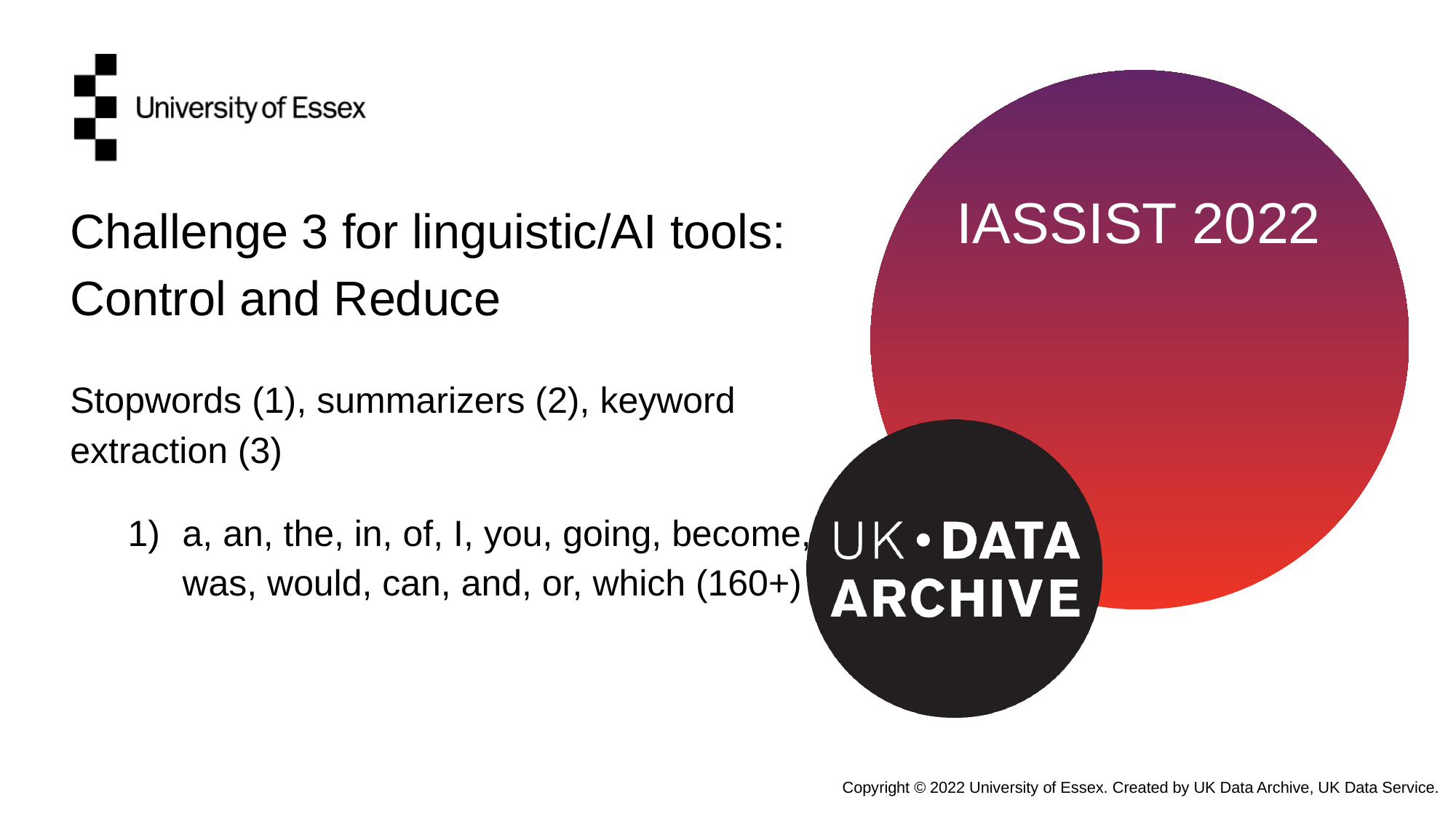

Challenge 3 for linguistic/AI tools:
Control and Reduce

Stopwords (1), summarizers (2), keyword
extraction (3)

a, an, the, in, of, I, you, going, become,
was, would, can, and, or, which (160+)

Copyright © 2022 University of Essex. Created by UK Data Archive, UK Data Service.